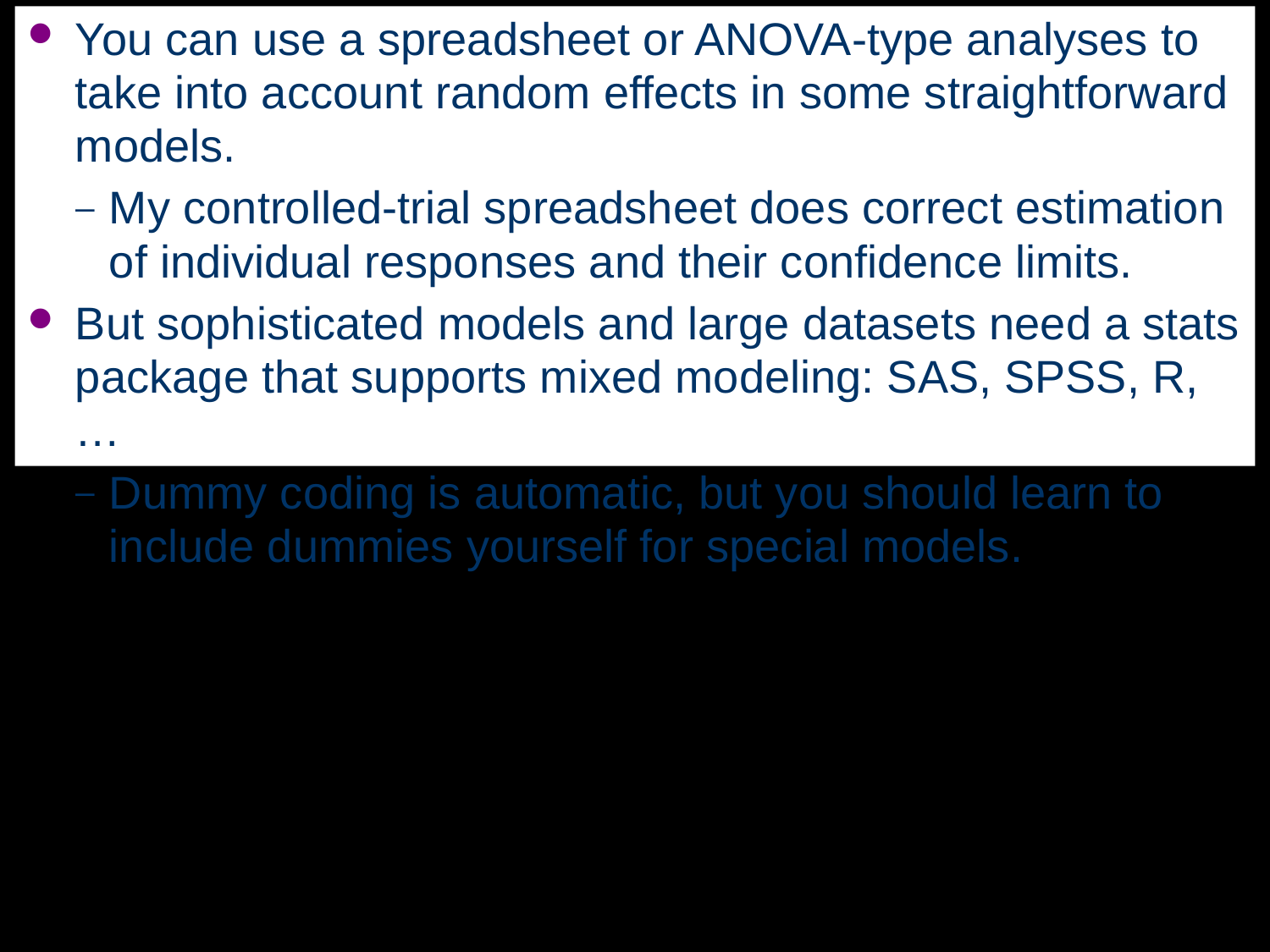

You can use a spreadsheet or ANOVA-type analyses to take into account random effects in some straightforward models.
My controlled-trial spreadsheet does correct estimation of individual responses and their confidence limits.
But sophisticated models and large datasets need a stats package that supports mixed modeling: SAS, SPSS, R,…
Dummy coding is automatic, but you should learn to include dummies yourself for special models.